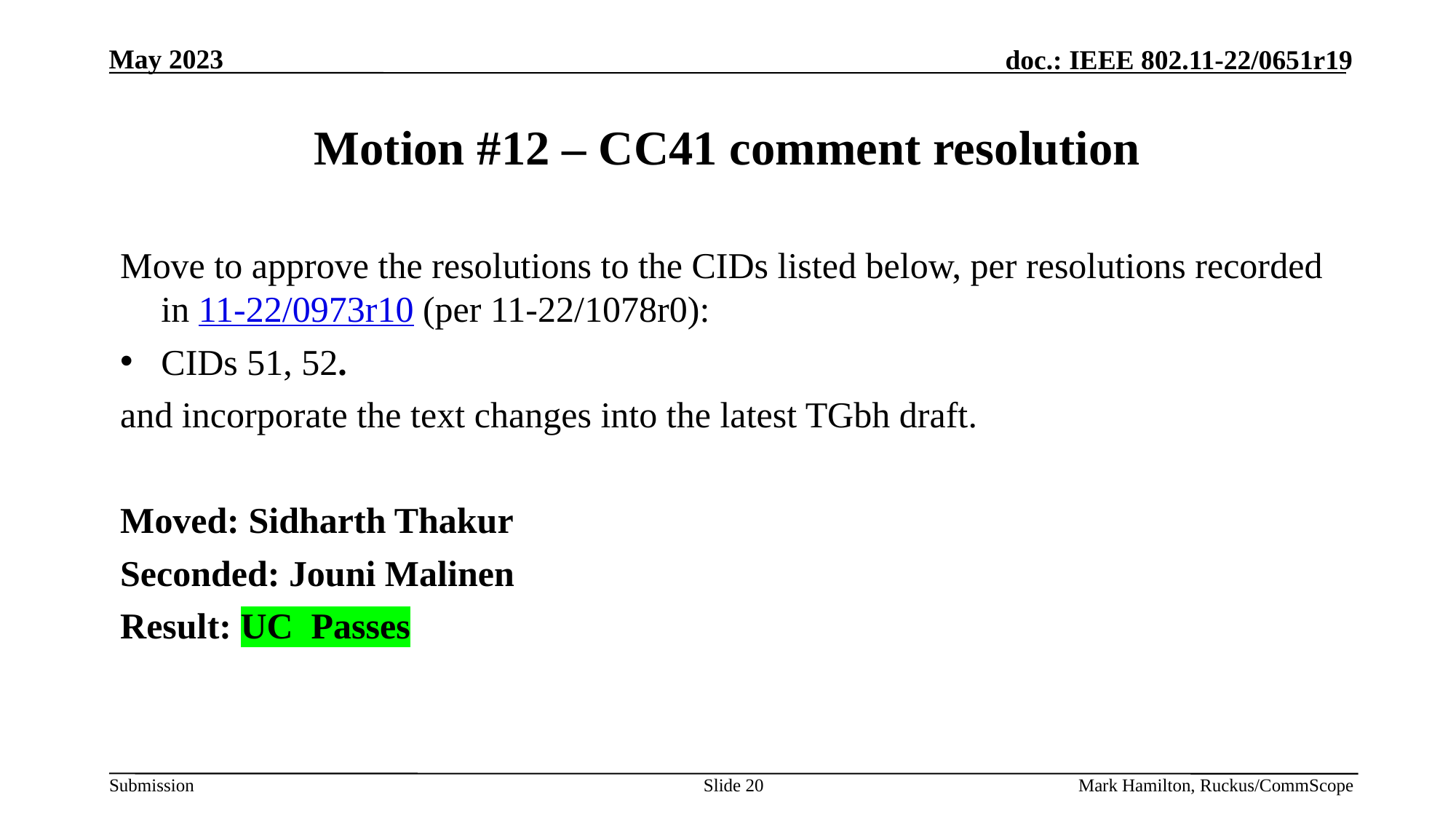

# Motion #12 – CC41 comment resolution
Move to approve the resolutions to the CIDs listed below, per resolutions recorded in 11-22/0973r10 (per 11-22/1078r0):
CIDs 51, 52.
and incorporate the text changes into the latest TGbh draft.

Moved: Sidharth Thakur
Seconded: Jouni Malinen
Result: UC  Passes
Slide 20